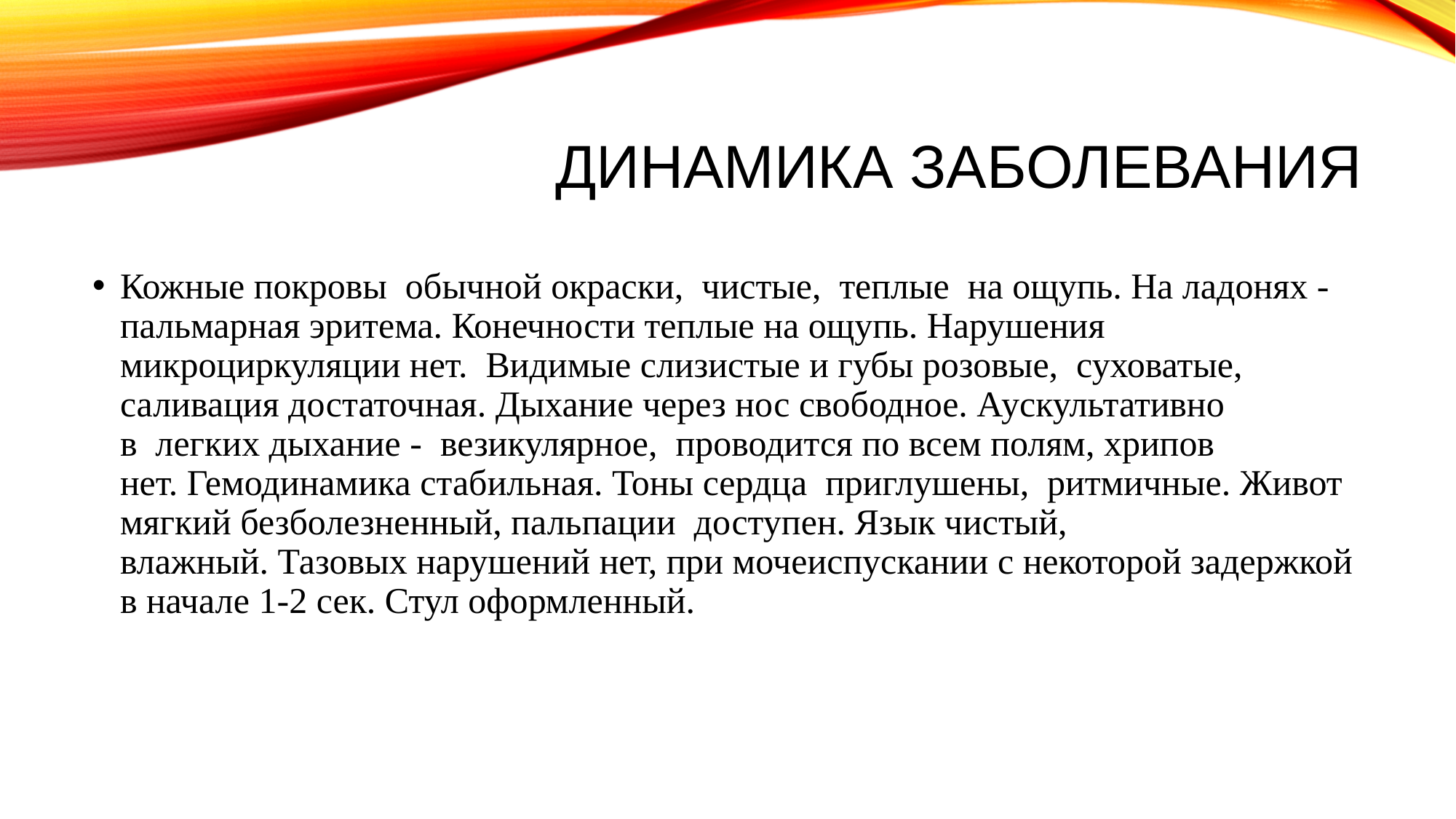

# Динамика заболевания
Кожные покровы  обычной окраски,  чистые,  теплые  на ощупь. На ладонях - пальмарная эритема. Конечности теплые на ощупь. Нарушения микроциркуляции нет.  Видимые слизистые и губы розовые,  суховатые,  саливация достаточная. Дыхание через нос свободное. Аускультативно  в  легких дыхание -  везикулярное,  проводится по всем полям, хрипов нет. Гемодинамика стабильная. Тоны сердца  приглушены,  ритмичные. Живот мягкий безболезненный, пальпации  доступен. Язык чистый, влажный. Тазовых нарушений нет, при мочеиспускании с некоторой задержкой в начале 1-2 сек. Стул оформленный.